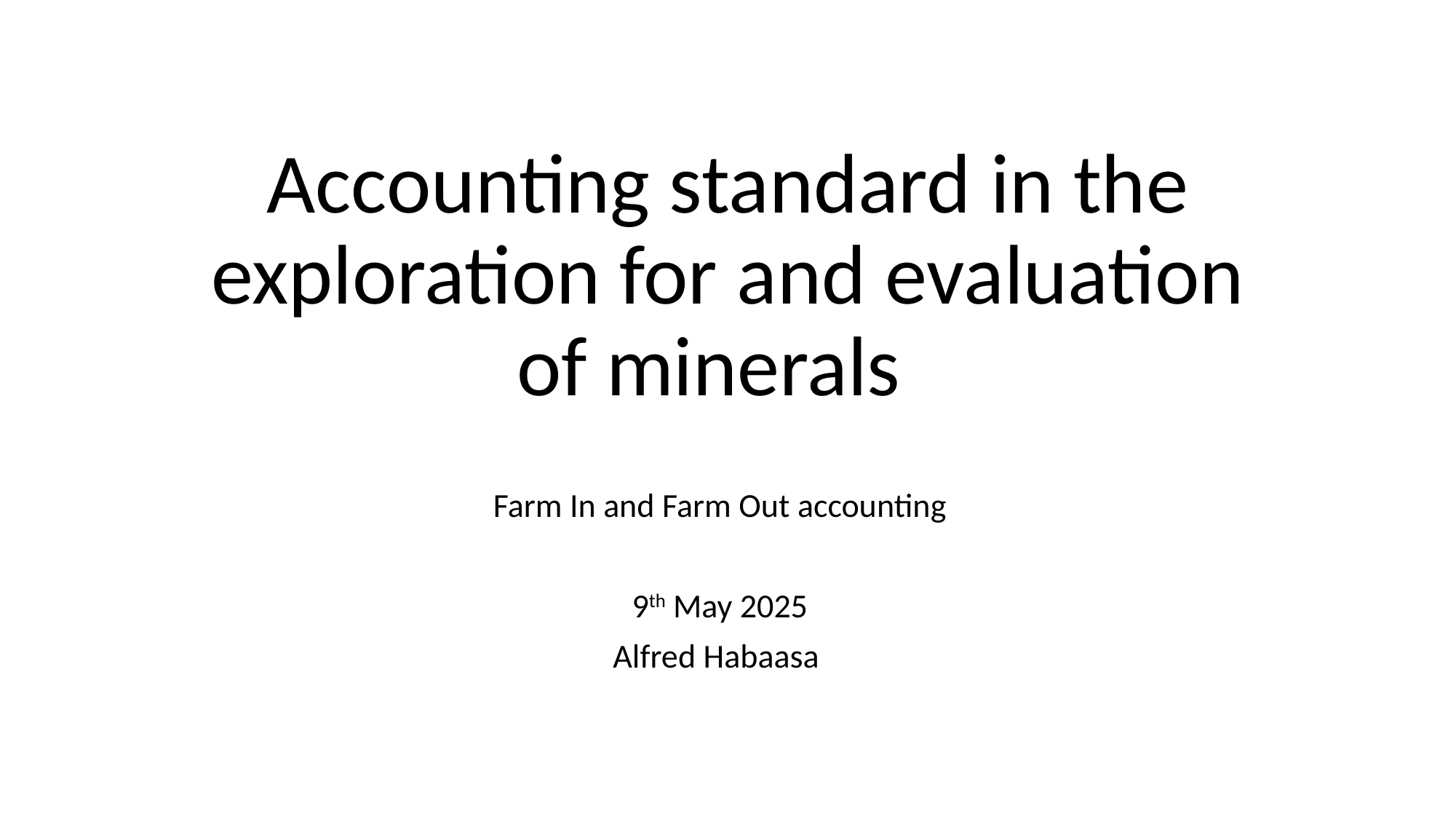

# Accounting standard in the exploration for and evaluation of minerals
Farm In and Farm Out accounting

9th May 2025
Alfred Habaasa